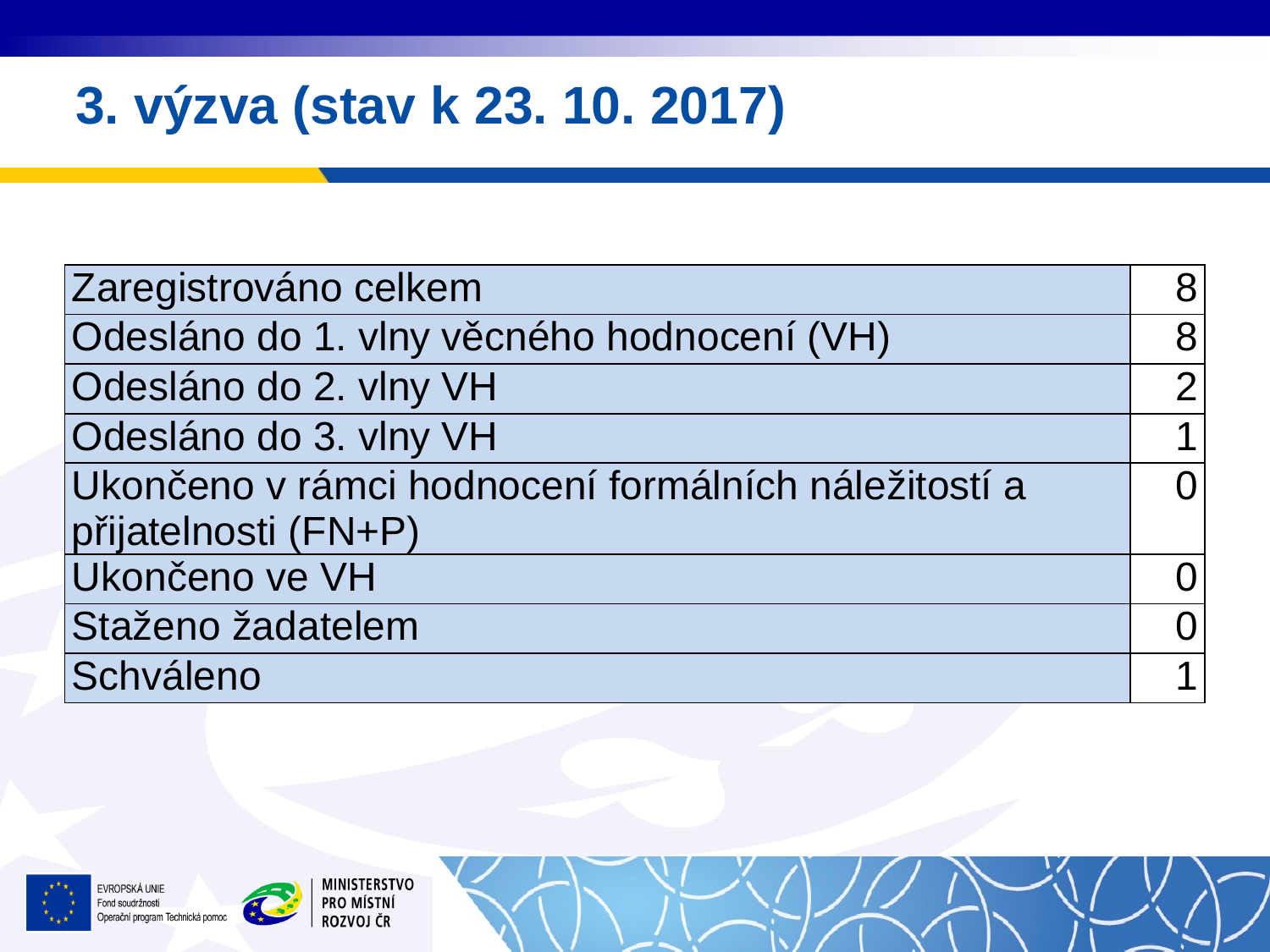

# 3. výzva (stav k 23. 10. 2017)
| Zaregistrováno celkem | 8 |
| --- | --- |
| Odesláno do 1. vlny věcného hodnocení (VH) | 8 |
| Odesláno do 2. vlny VH | 2 |
| Odesláno do 3. vlny VH | 1 |
| Ukončeno v rámci hodnocení formálních náležitostí a přijatelnosti (FN+P) | 0 |
| Ukončeno ve VH | 0 |
| Staženo žadatelem | 0 |
| Schváleno | 1 |